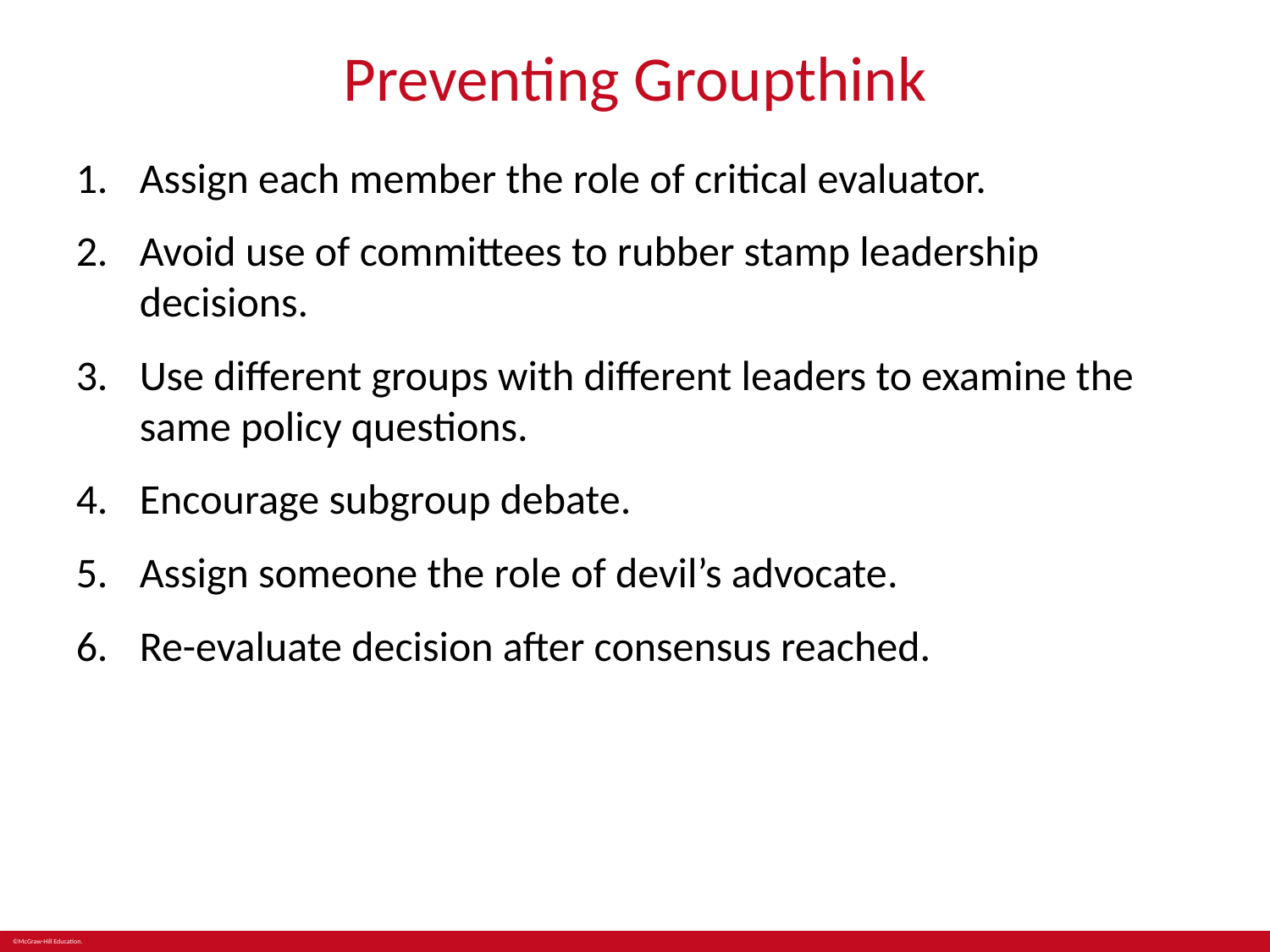

# Preventing Groupthink
Assign each member the role of critical evaluator.
Avoid use of committees to rubber stamp leadership decisions.
Use different groups with different leaders to examine the same policy questions.
Encourage subgroup debate.
Assign someone the role of devil’s advocate.
Re-evaluate decision after consensus reached.